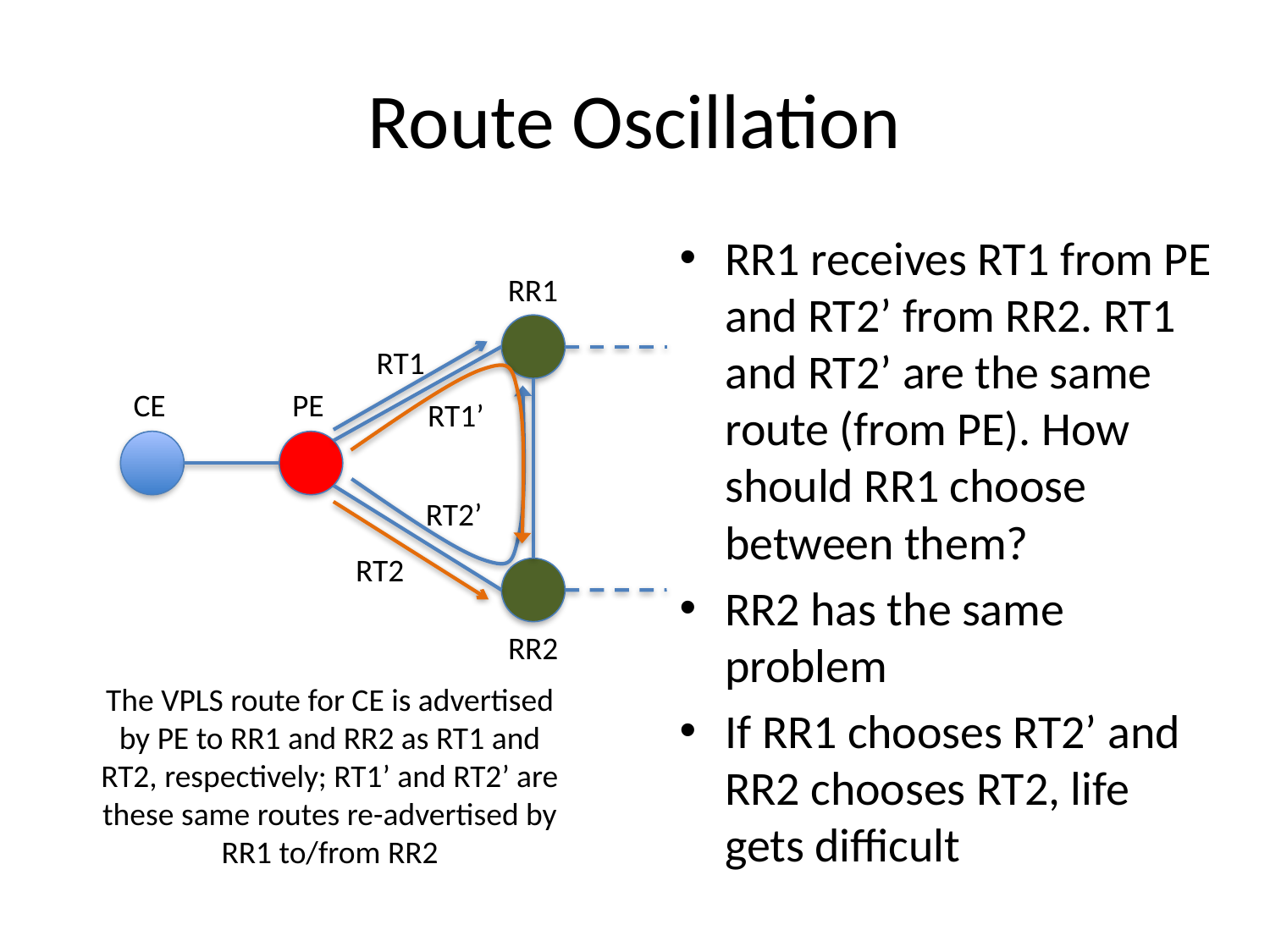

# Route Oscillation
RR1 receives RT1 from PE and RT2’ from RR2. RT1 and RT2’ are the same route (from PE). How should RR1 choose between them?
RR2 has the same problem
If RR1 chooses RT2’ and RR2 chooses RT2, life gets difficult
RR1

RT1

RT1’
RT2
CE
PE

RT2’

RR2
The VPLS route for CE is advertised by PE to RR1 and RR2 as RT1 and RT2, respectively; RT1’ and RT2’ are these same routes re-advertised by RR1 to/from RR2